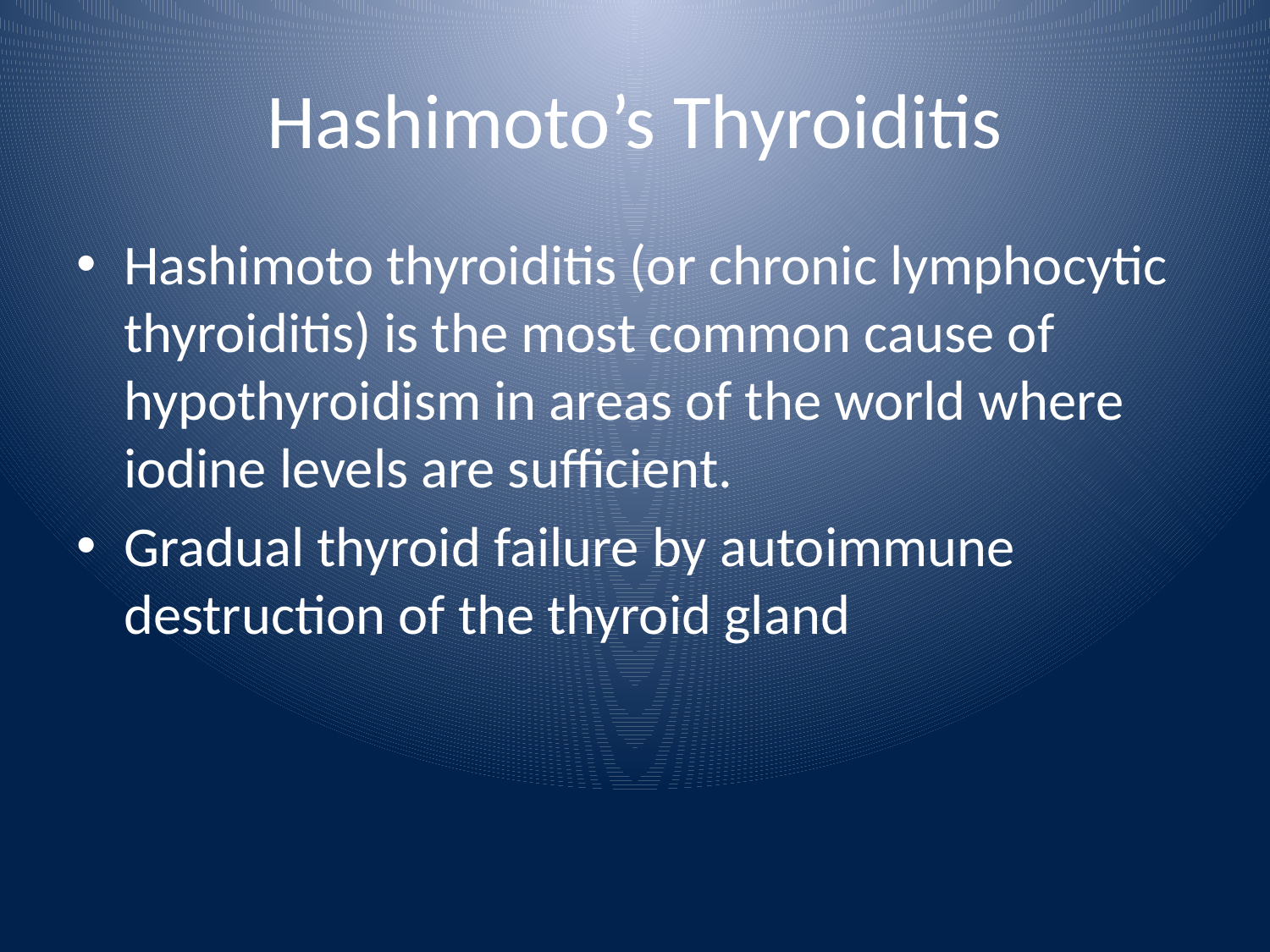

# Hashimoto’s Thyroiditis
Hashimoto thyroiditis (or chronic lymphocytic thyroiditis) is the most common cause of hypothyroidism in areas of the world where iodine levels are sufficient.
Gradual thyroid failure by autoimmune destruction of the thyroid gland